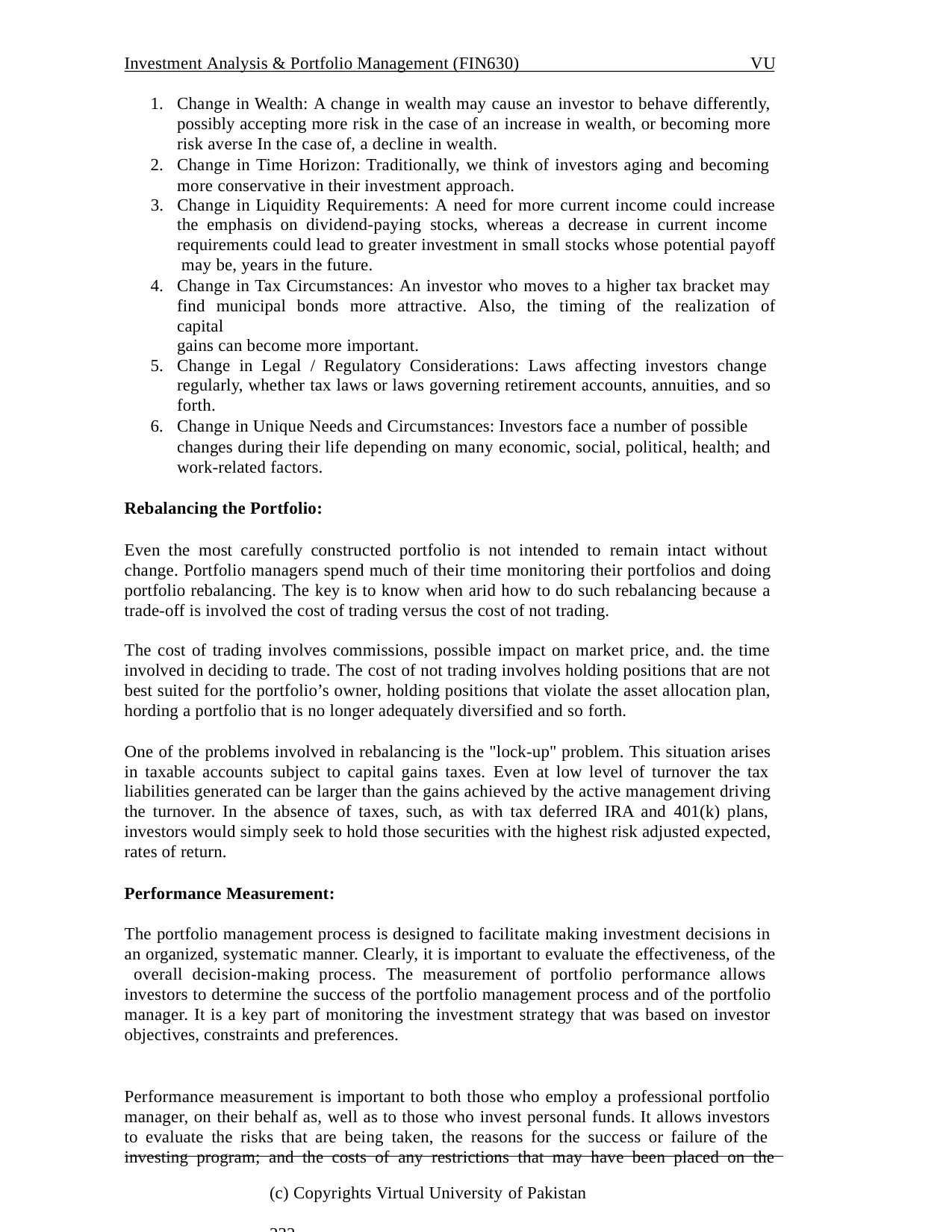

Investment Analysis & Portfolio Management (FIN630)	VU

Change in Wealth: A change in wealth may cause an investor to behave differently,  possibly accepting more risk in the case of an increase in wealth, or becoming more  risk averse In the case of, a decline in wealth.
Change in Time Horizon: Traditionally, we think of investors aging and becoming  more conservative in their investment approach.
Change in Liquidity Requirements: A need for more current income could increase
the emphasis on dividend-paying stocks, whereas a decrease in current income  requirements could lead to greater investment in small stocks whose potential payoff  may be, years in the future.
Change in Tax Circumstances: An investor who moves to a higher tax bracket may  find municipal bonds more attractive. Also, the timing of the realization of capital
gains can become more important.
Change in Legal / Regulatory Considerations: Laws affecting investors change  regularly, whether tax laws or laws governing retirement accounts, annuities, and so  forth.
Change in Unique Needs and Circumstances: Investors face a number of possible
changes during their life depending on many economic, social, political, health; and  work-related factors.

Rebalancing the Portfolio:

Even the most carefully constructed portfolio is not intended to remain intact without  change. Portfolio managers spend much of their time monitoring their portfolios and doing  portfolio rebalancing. The key is to know when arid how to do such rebalancing because a  trade-off is involved the cost of trading versus the cost of not trading.

The cost of trading involves commissions, possible impact on market price, and. the time  involved in deciding to trade. The cost of not trading involves holding positions that are not  best suited for the portfolio’s owner, holding positions that violate the asset allocation plan,  hording a portfolio that is no longer adequately diversified and so forth.

One of the problems involved in rebalancing is the "lock-up" problem. This situation arises  in taxable accounts subject to capital gains taxes. Even at low level of turnover the tax  liabilities generated can be larger than the gains achieved by the active management driving  the turnover. In the absence of taxes, such, as with tax deferred IRA and 401(k) plans,  investors would simply seek to hold those securities with the highest risk adjusted expected,  rates of return.

Performance Measurement:

The portfolio management process is designed to facilitate making investment decisions in  an organized, systematic manner. Clearly, it is important to evaluate the effectiveness, of the  overall decision-making process. The measurement of portfolio performance allows  investors to determine the success of the portfolio management process and of the portfolio  manager. It is a key part of monitoring the investment strategy that was based on investor  objectives, constraints and preferences.

Performance measurement is important to both those who employ a professional portfolio  manager, on their behalf as, well as to those who invest personal funds. It allows investors  to evaluate the risks that are being taken, the reasons for the success or failure of the  investing program; and the costs of any restrictions that may have been placed on the
(c) Copyrights Virtual University of Pakistan	232